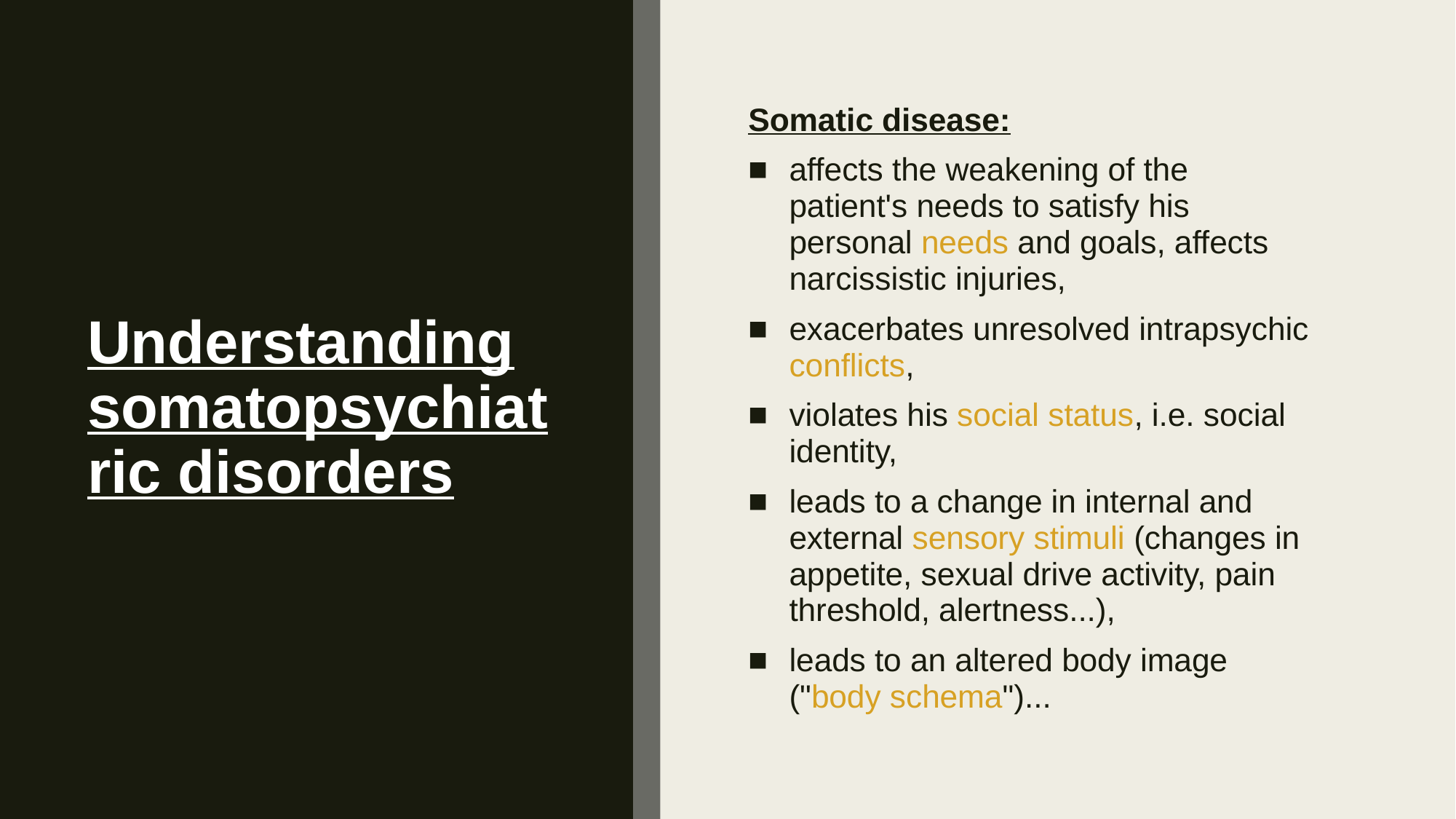

# Understanding somatopsychiatric disorders
Somatic disease:
affects the weakening of the patient's needs to satisfy his personal needs and goals, affects narcissistic injuries,
exacerbates unresolved intrapsychic conflicts,
violates his social status, i.e. social identity,
leads to a change in internal and external sensory stimuli (changes in appetite, sexual drive activity, pain threshold, alertness...),
leads to an altered body image ("body schema")...